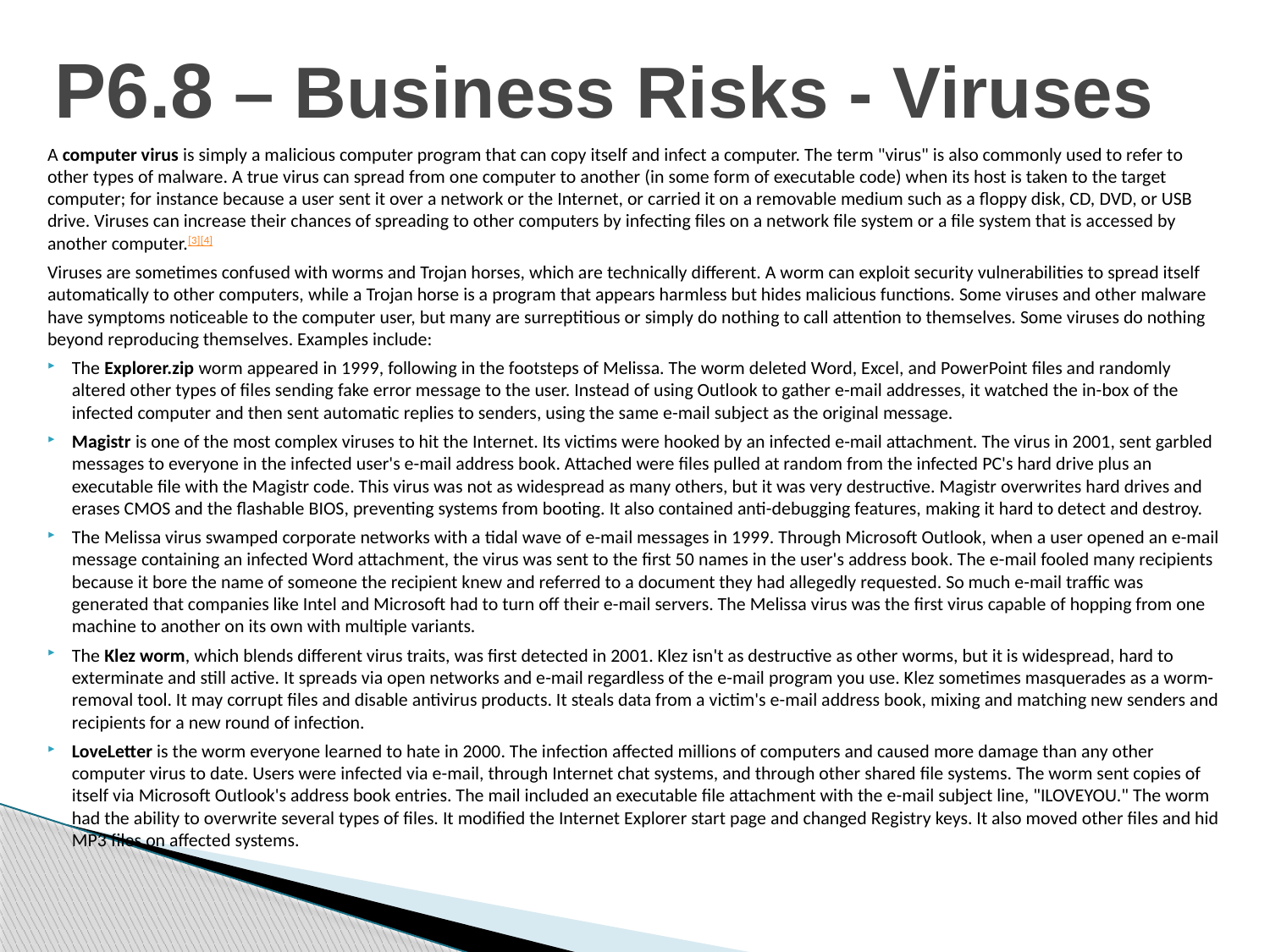

# P6.8 – Business Risks - Viruses
A computer virus is simply a malicious computer program that can copy itself and infect a computer. The term "virus" is also commonly used to refer to other types of malware. A true virus can spread from one computer to another (in some form of executable code) when its host is taken to the target computer; for instance because a user sent it over a network or the Internet, or carried it on a removable medium such as a floppy disk, CD, DVD, or USB drive. Viruses can increase their chances of spreading to other computers by infecting files on a network file system or a file system that is accessed by another computer.[3][4]
Viruses are sometimes confused with worms and Trojan horses, which are technically different. A worm can exploit security vulnerabilities to spread itself automatically to other computers, while a Trojan horse is a program that appears harmless but hides malicious functions. Some viruses and other malware have symptoms noticeable to the computer user, but many are surreptitious or simply do nothing to call attention to themselves. Some viruses do nothing beyond reproducing themselves. Examples include:
The Explorer.zip worm appeared in 1999, following in the footsteps of Melissa. The worm deleted Word, Excel, and PowerPoint files and randomly altered other types of files sending fake error message to the user. Instead of using Outlook to gather e-mail addresses, it watched the in-box of the infected computer and then sent automatic replies to senders, using the same e-mail subject as the original message.
Magistr is one of the most complex viruses to hit the Internet. Its victims were hooked by an infected e-mail attachment. The virus in 2001, sent garbled messages to everyone in the infected user's e-mail address book. Attached were files pulled at random from the infected PC's hard drive plus an executable file with the Magistr code. This virus was not as widespread as many others, but it was very destructive. Magistr overwrites hard drives and erases CMOS and the flashable BIOS, preventing systems from booting. It also contained anti-debugging features, making it hard to detect and destroy.
The Melissa virus swamped corporate networks with a tidal wave of e-mail messages in 1999. Through Microsoft Outlook, when a user opened an e-mail message containing an infected Word attachment, the virus was sent to the first 50 names in the user's address book. The e-mail fooled many recipients because it bore the name of someone the recipient knew and referred to a document they had allegedly requested. So much e-mail traffic was generated that companies like Intel and Microsoft had to turn off their e-mail servers. The Melissa virus was the first virus capable of hopping from one machine to another on its own with multiple variants.
The Klez worm, which blends different virus traits, was first detected in 2001. Klez isn't as destructive as other worms, but it is widespread, hard to exterminate and still active. It spreads via open networks and e-mail regardless of the e-mail program you use. Klez sometimes masquerades as a worm-removal tool. It may corrupt files and disable antivirus products. It steals data from a victim's e-mail address book, mixing and matching new senders and recipients for a new round of infection.
LoveLetter is the worm everyone learned to hate in 2000. The infection affected millions of computers and caused more damage than any other computer virus to date. Users were infected via e-mail, through Internet chat systems, and through other shared file systems. The worm sent copies of itself via Microsoft Outlook's address book entries. The mail included an executable file attachment with the e-mail subject line, "ILOVEYOU." The worm had the ability to overwrite several types of files. It modified the Internet Explorer start page and changed Registry keys. It also moved other files and hid MP3 files on affected systems.